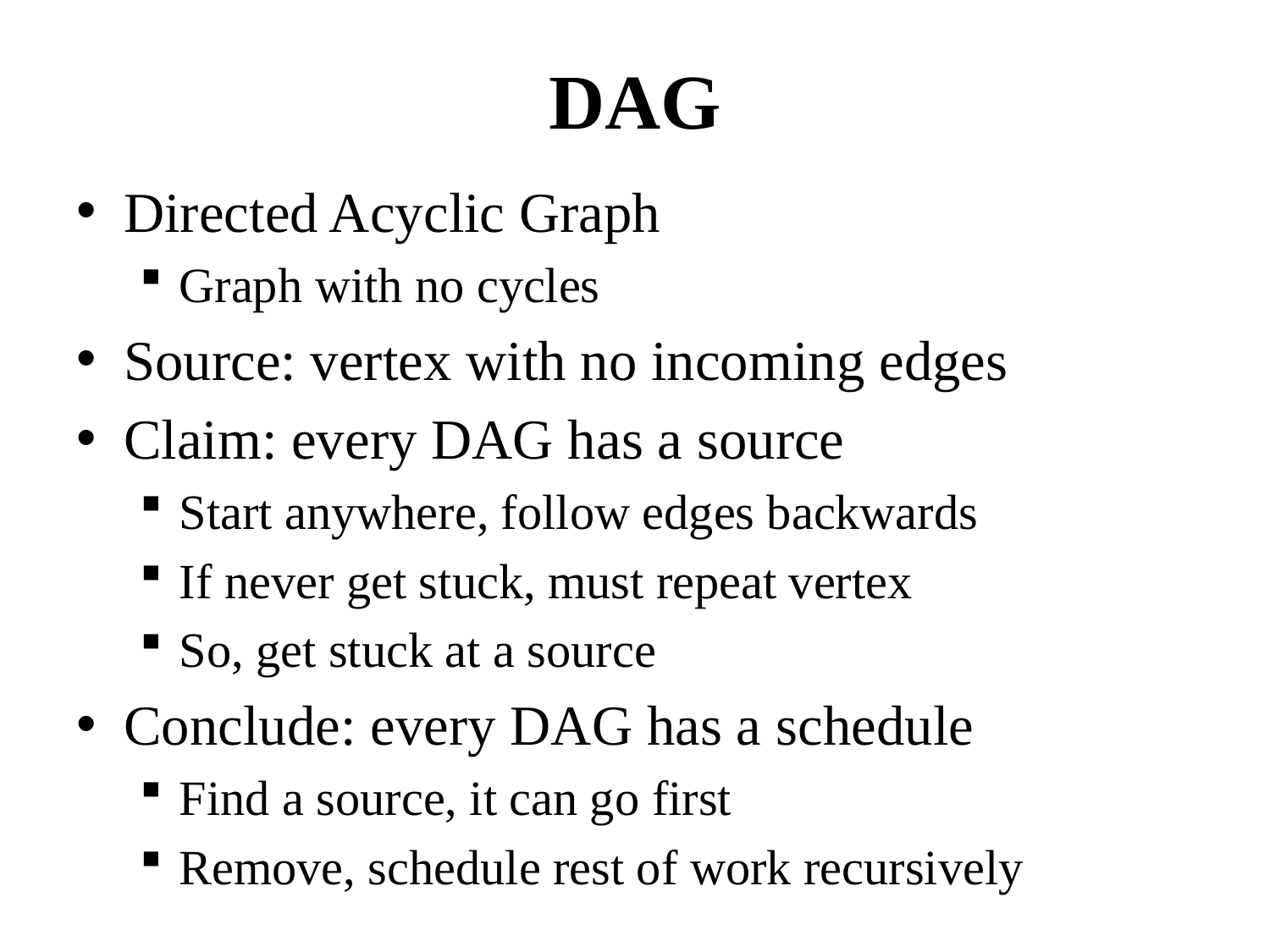

# DAG
Directed Acyclic Graph
Graph with no cycles
Source: vertex with no incoming edges
Claim: every DAG has a source
Start anywhere, follow edges backwards
If never get stuck, must repeat vertex
So, get stuck at a source
Conclude: every DAG has a schedule
Find a source, it can go first
Remove, schedule rest of work recursively